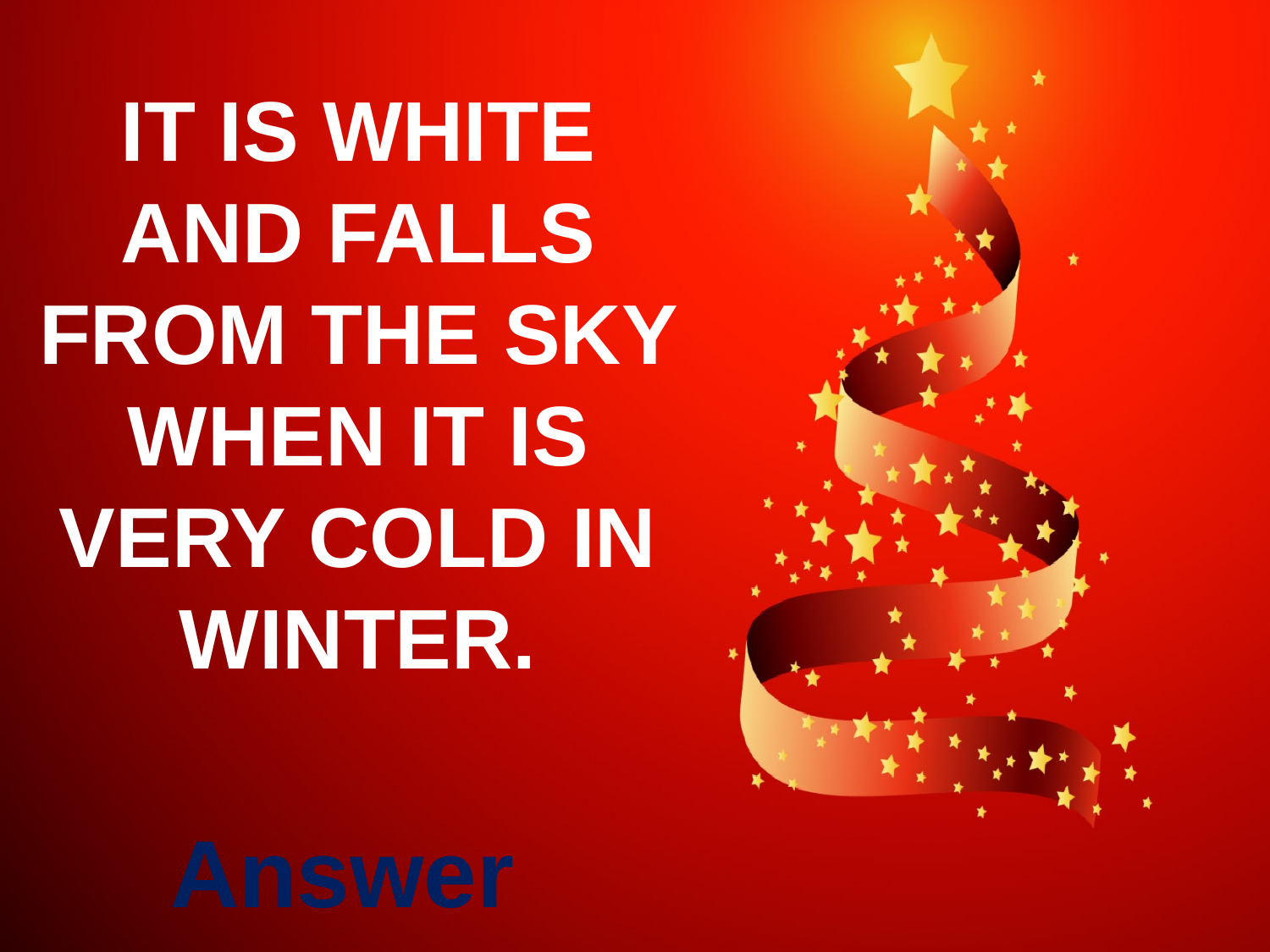

# It is white and falls from the sky when it is very cold in winter.
Answer